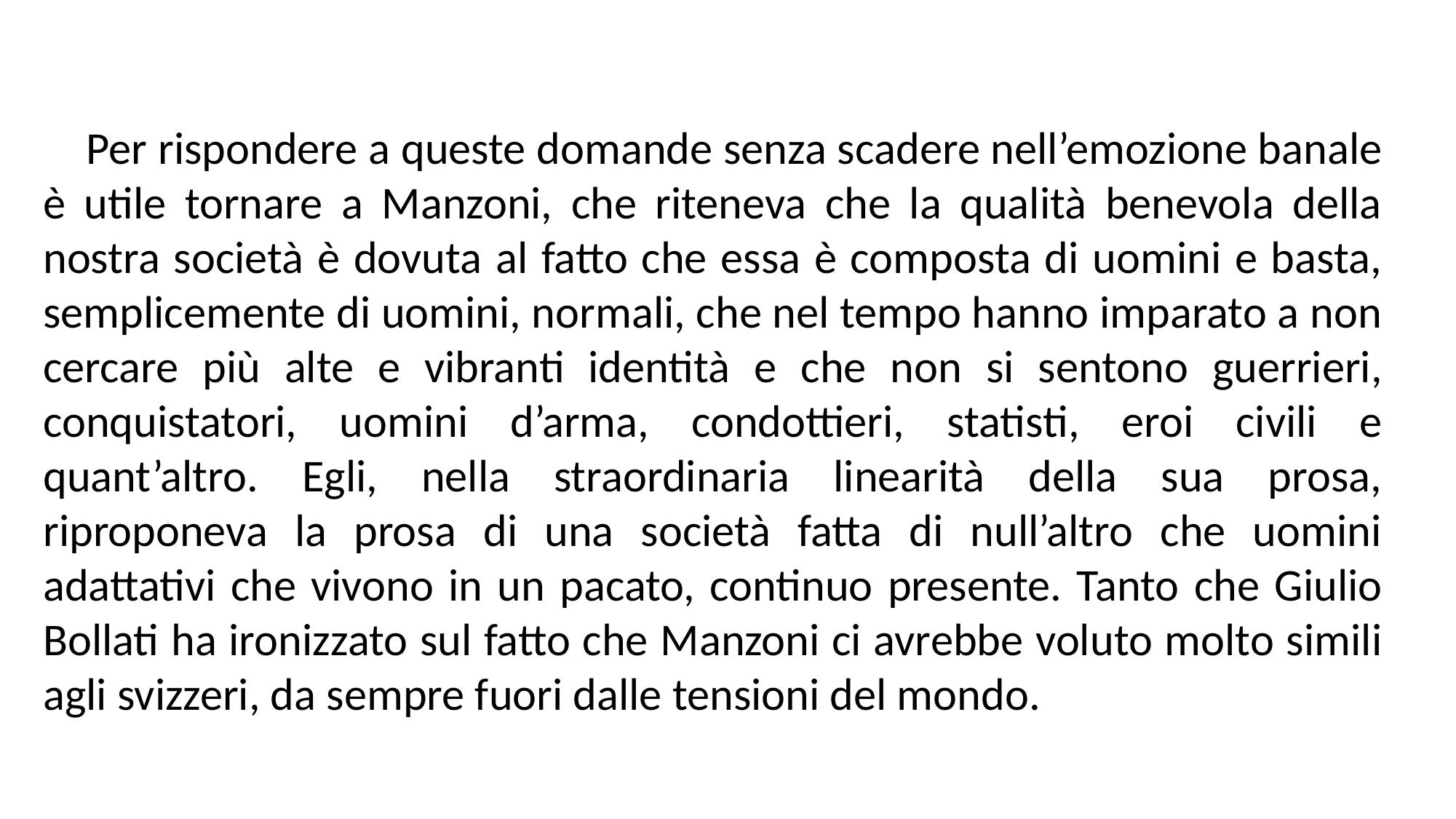

Per rispondere a queste domande senza scadere nell’emozione banale è utile tornare a Manzoni, che riteneva che la qualità benevola della nostra società è dovuta al fatto che essa è composta di uomini e basta, semplicemente di uomini, normali, che nel tempo hanno imparato a non cercare più alte e vibranti identità e che non si sentono guerrieri, conquistatori, uomini d’arma, condottieri, statisti, eroi civili e quant’altro. Egli, nella straordinaria linearità della sua prosa, riproponeva la prosa di una società fatta di null’altro che uomini adattativi che vivono in un pacato, continuo presente. Tanto che Giulio Bollati ha ironizzato sul fatto che Manzoni ci avrebbe voluto molto simili agli svizzeri, da sempre fuori dalle tensioni del mondo.